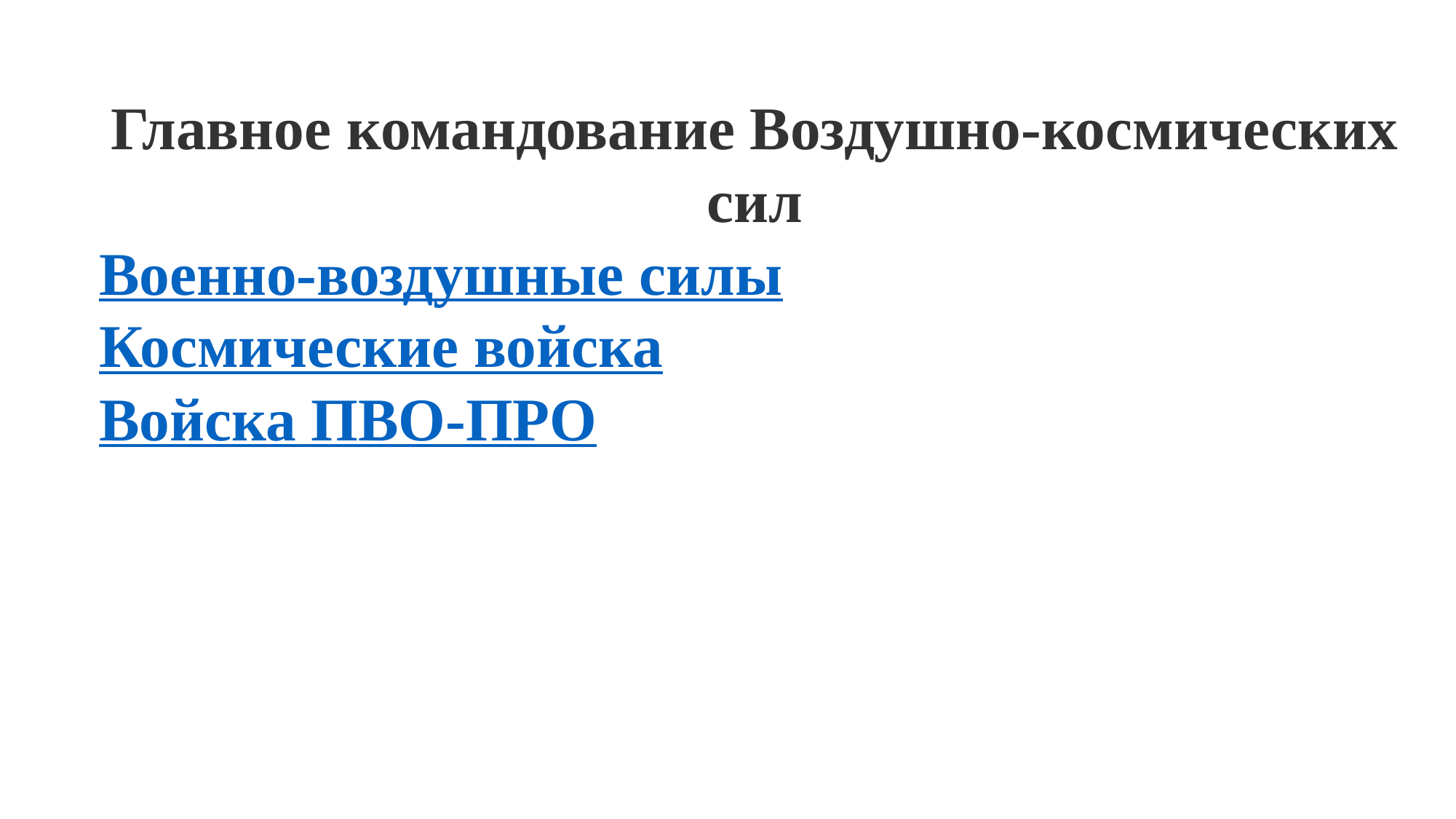

Воздушно-космические силы
Главное командование Воздушно-космических сил
Военно-воздушные силы
Космические войска
Войска ПВО-ПРО